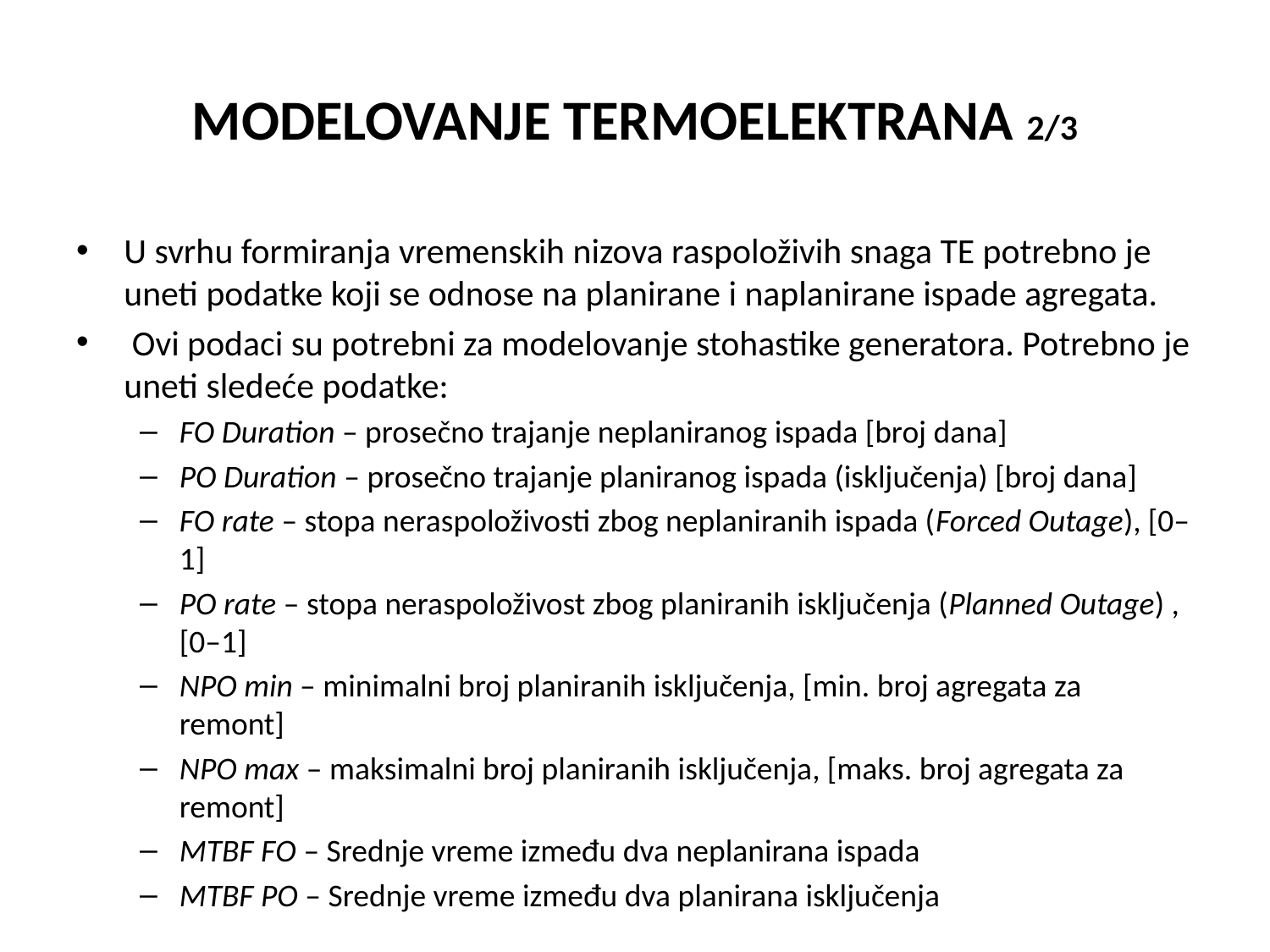

# MODELOVANJE TERMOELEKTRANA 2/3
U svrhu formiranja vremenskih nizova raspoloživih snaga TE potrebno je uneti podatke koji se odnose na planirane i naplanirane ispade agregata.
 Ovi podaci su potrebni za modelovanje stohastike generatora. Potrebno je uneti sledeće podatke:
FO Duration – prosečno trajanje neplaniranog ispada [broj dana]
PO Duration – prosečno trajanje planiranog ispada (isključenja) [broj dana]
FO rate – stopa neraspoloživosti zbog neplaniranih ispada (Forced Outage), [0–1]
PO rate – stopa neraspoloživost zbog planiranih isključenja (Planned Outage) , [0–1]
NPO min – minimalni broj planiranih isključenja, [min. broj agregata za remont]
NPO max – maksimalni broj planiranih isključenja, [maks. broj agregata za remont]
MTBF FO – Srednje vreme između dva neplanirana ispada
MTBF PO – Srednje vreme između dva planirana isključenja